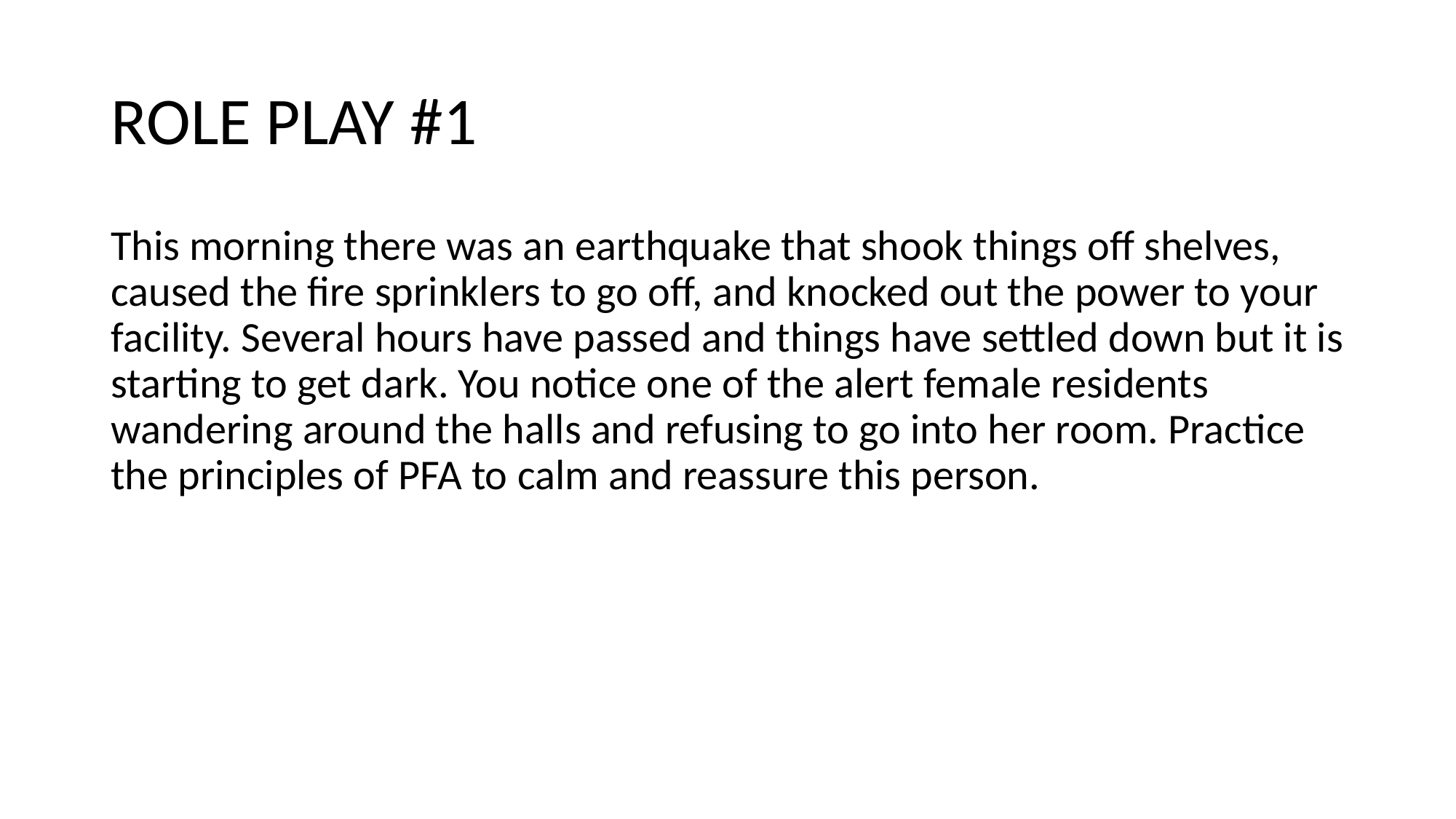

# ROLE PLAY #1
This morning there was an earthquake that shook things off shelves, caused the fire sprinklers to go off, and knocked out the power to your facility. Several hours have passed and things have settled down but it is starting to get dark. You notice one of the alert female residents wandering around the halls and refusing to go into her room. Practice the principles of PFA to calm and reassure this person.